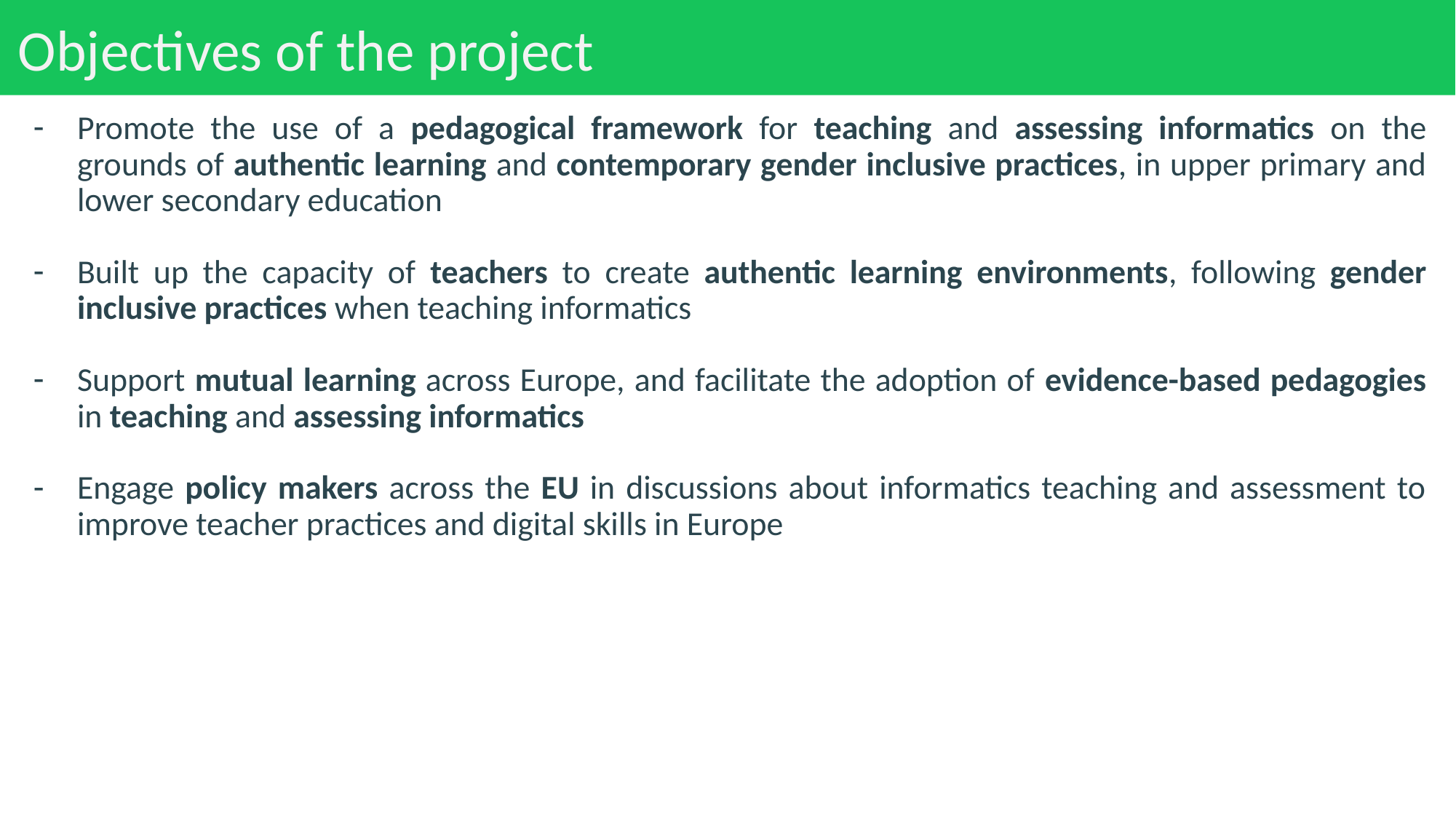

# Objectives of the project
Promote the use of a pedagogical framework for teaching and assessing informatics on the grounds of authentic learning and contemporary gender inclusive practices, in upper primary and lower secondary education

Built up the capacity of teachers to create authentic learning environments, following gender inclusive practices when teaching informatics

Support mutual learning across Europe, and facilitate the adoption of evidence-based pedagogies in teaching and assessing informatics

Engage policy makers across the EU in discussions about informatics teaching and assessment to improve teacher practices and digital skills in Europe